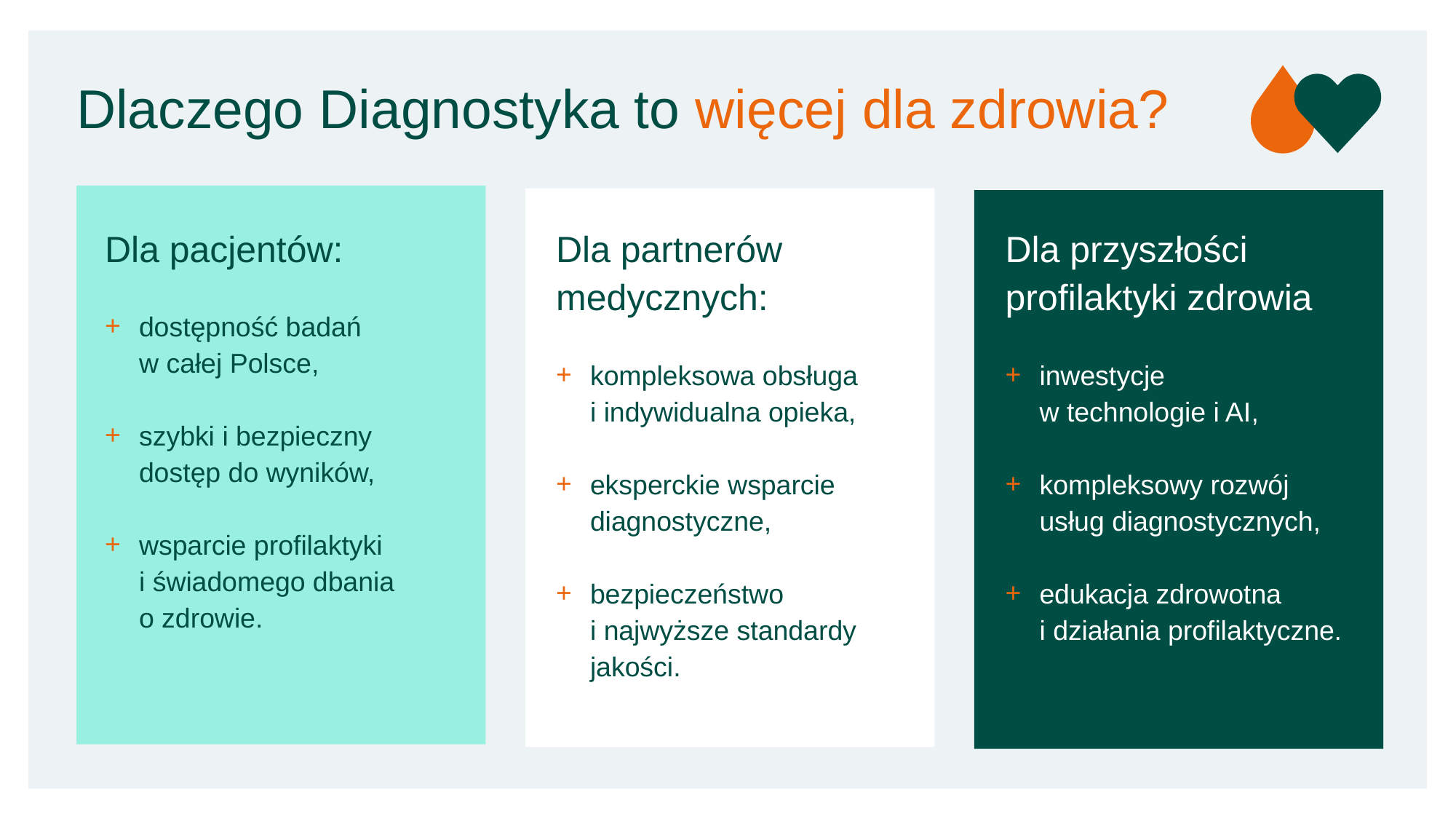

Dlaczego Diagnostyka to więcej dla zdrowia?

Dla pacjentów:

dostępność badań
w całej Polsce,
szybki i bezpieczny dostęp do wyników,
wsparcie profilaktyki
i świadomego dbania
o zdrowie.
Dla partnerów medycznych:

kompleksowa obsługa
i indywidualna opieka,
eksperckie wsparcie diagnostyczne,
bezpieczeństwo
i najwyższe standardy jakości.
Dla przyszłości profilaktyki zdrowia

inwestycje
w technologie i AI,
kompleksowy rozwój usług diagnostycznych,
edukacja zdrowotna
i działania profilaktyczne.